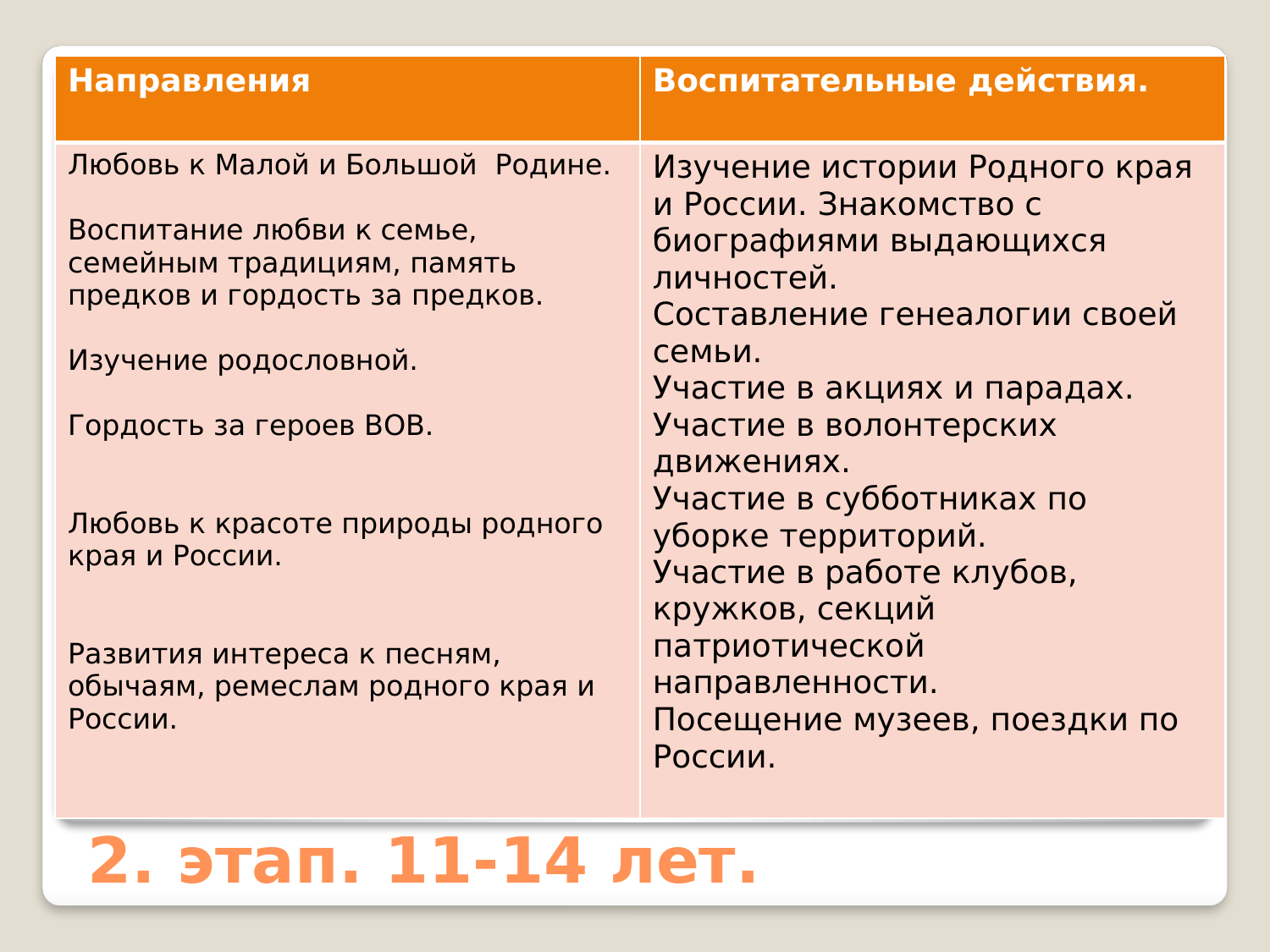

| Направления | Воспитательные действия. |
| --- | --- |
| Любовь к Малой и Большой Родине. Воспитание любви к семье, семейным традициям, память предков и гордость за предков. Изучение родословной. Гордость за героев ВОВ. Любовь к красоте природы родного края и России. Развития интереса к песням, обычаям, ремеслам родного края и России. | Изучение истории Родного края и России. Знакомство с биографиями выдающихся личностей. Составление генеалогии своей семьи. Участие в акциях и парадах. Участие в волонтерских движениях. Участие в субботниках по уборке территорий. Участие в работе клубов, кружков, секций патриотической направленности. Посещение музеев, поездки по России. |
# 2. этап. 11-14 лет.